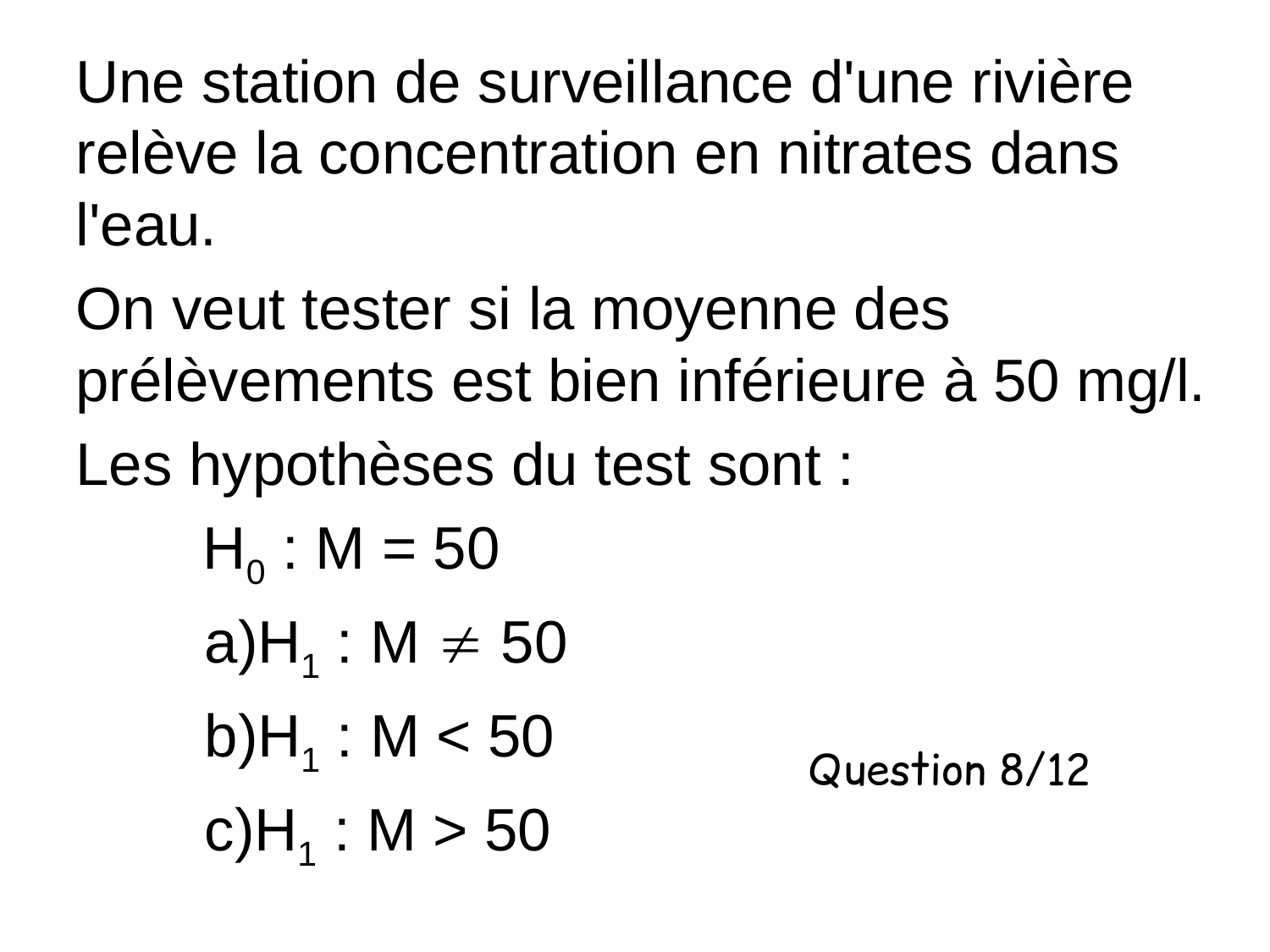

Une station de surveillance d'une rivière relève la concentration en nitrates dans l'eau.
On veut tester si la moyenne des prélèvements est bien inférieure à 50 mg/l.
Les hypothèses du test sont :
	H0 : M = 50
H1 : M ≠ 50
H1 : M < 50
H1 : M > 50

Question 8/12